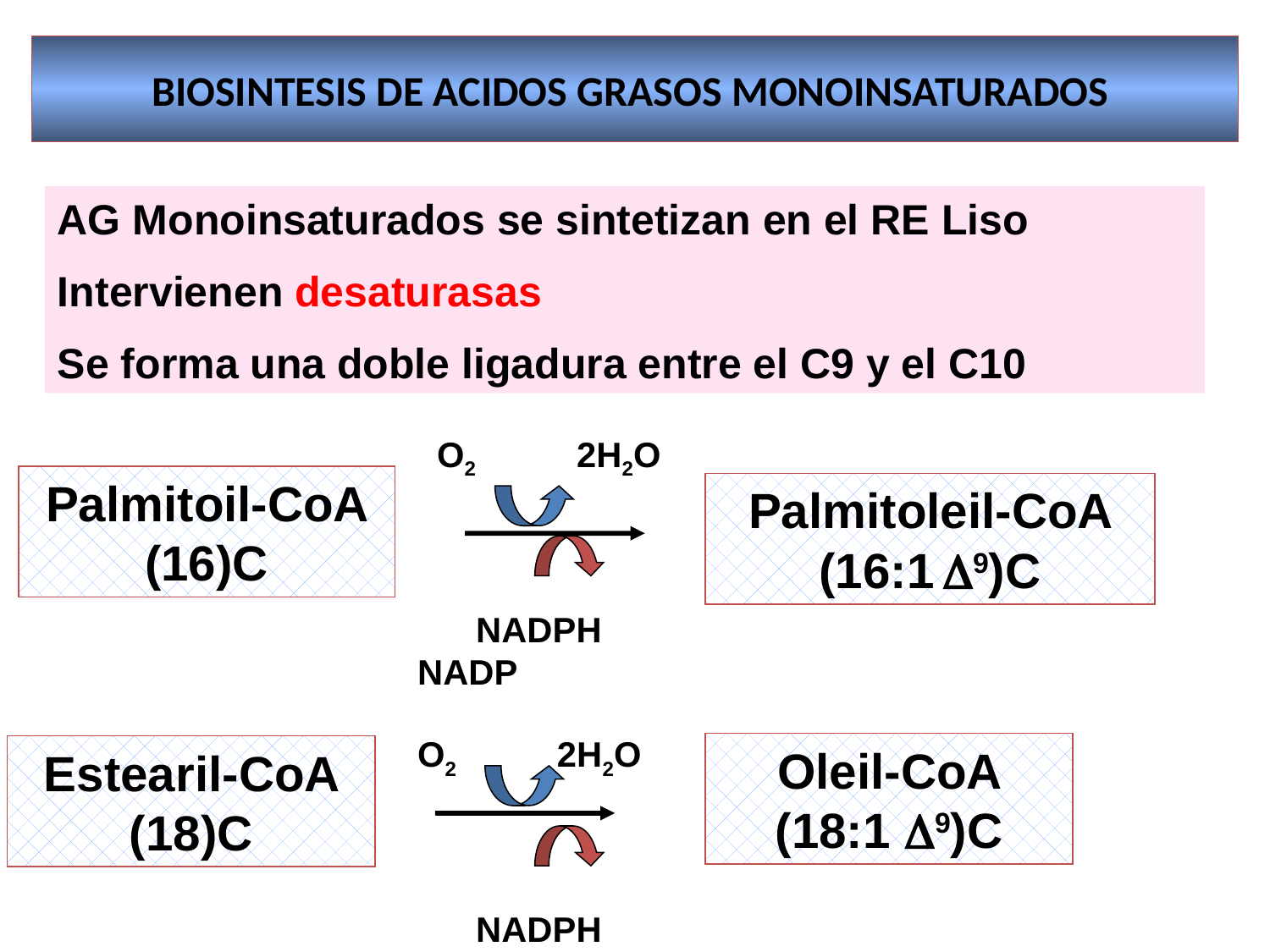

# BIOSINTESIS DE ACIDOS GRASOS MONOINSATURADOS
AG Monoinsaturados se sintetizan en el RE Liso
Intervienen desaturasas
Se forma una doble ligadura entre el C9 y el C10
  O2            2H2O
				                                              NADPH     NADP
Palmitoil-CoA (16)C
Palmitoleil-CoA (16:1 Δ9)C

O2            2H2O
				                                              NADPH       NADP
Oleil-CoA (18:1 Δ9)C
Estearil-CoA (18)C